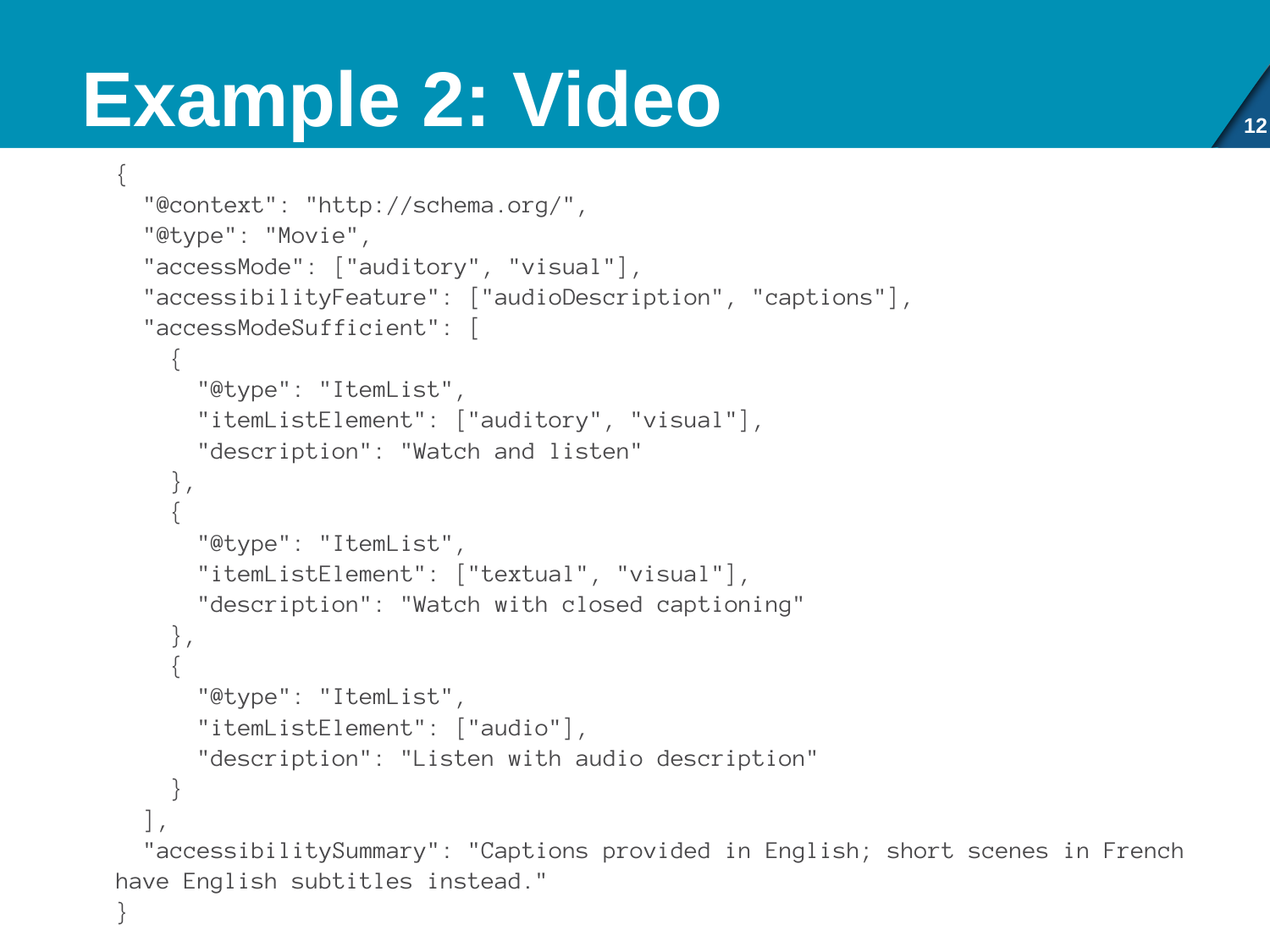

# Example 2: Video
12
{
  "@context": "http://schema.org/",
  "@type": "Movie",
  "accessMode": ["auditory", "visual"],
  "accessibilityFeature": ["audioDescription", "captions"],
  "accessModeSufficient": [
    {
      "@type": "ItemList",
      "itemListElement": ["auditory", "visual"],
      "description": "Watch and listen"
    },
    {
      "@type": "ItemList",
      "itemListElement": ["textual", "visual"],
      "description": "Watch with closed captioning"
    },
    {
      "@type": "ItemList",
      "itemListElement": ["audio"],
      "description": "Listen with audio description"
    }
  ],
  "accessibilitySummary": "Captions provided in English; short scenes in French have English subtitles instead."
}